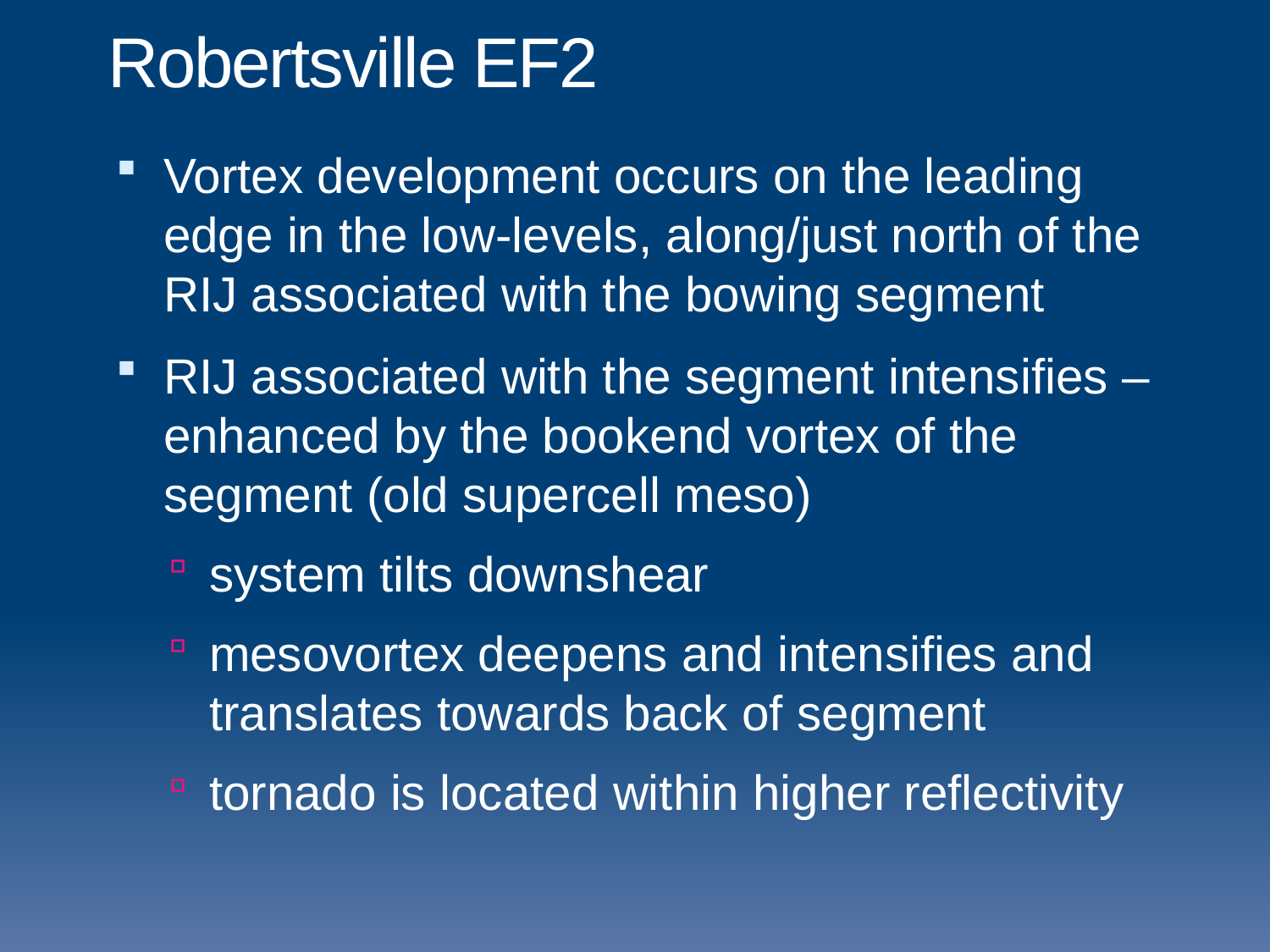

# Robertsville EF2
Vortex development occurs on the leading edge in the low-levels, along/just north of the RIJ associated with the bowing segment
RIJ associated with the segment intensifies – enhanced by the bookend vortex of the segment (old supercell meso)
system tilts downshear
mesovortex deepens and intensifies and translates towards back of segment
tornado is located within higher reflectivity